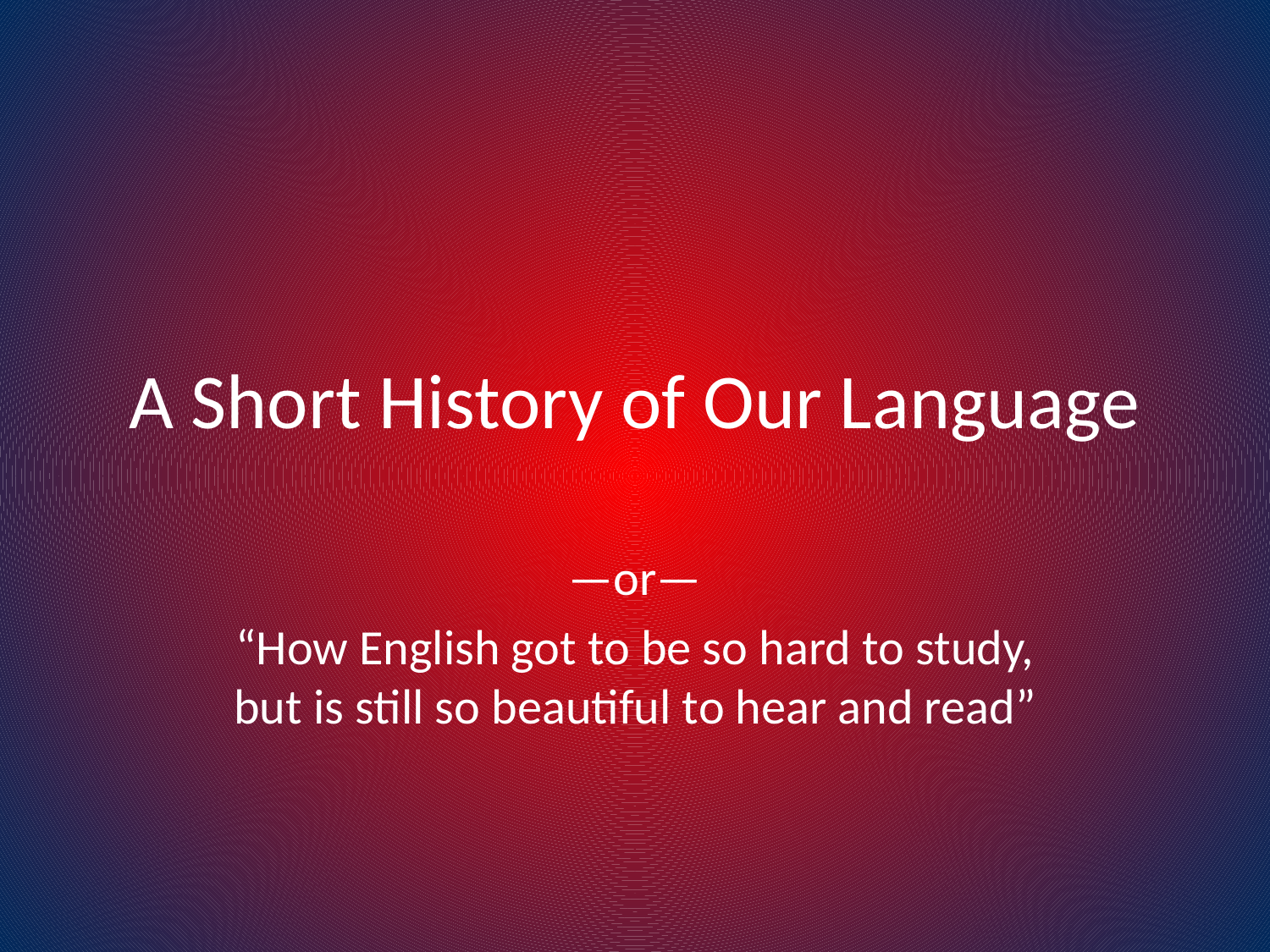

# A Short History of Our Language
—or—
“How English got to be so hard to study, but is still so beautiful to hear and read”